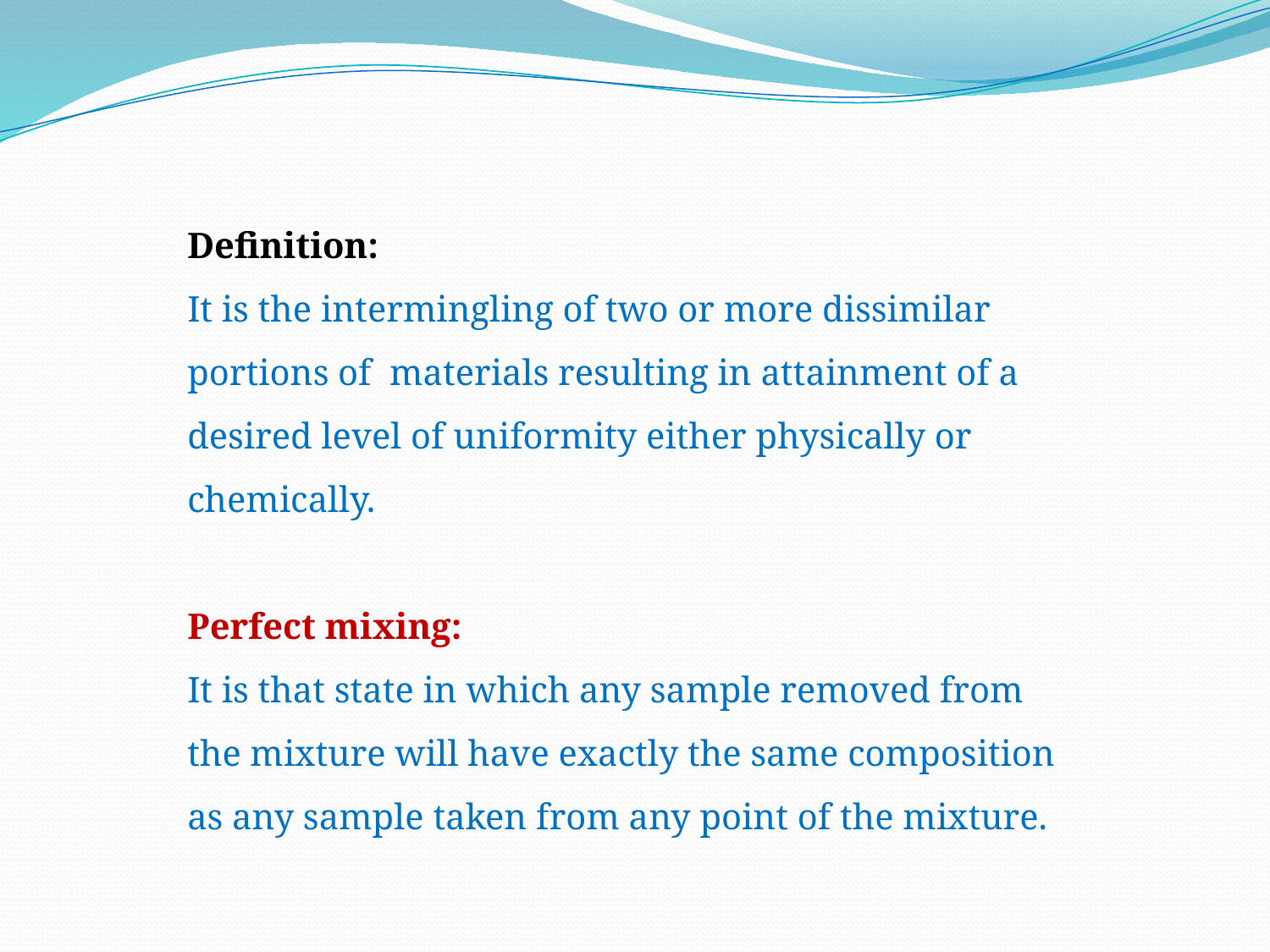

Definition:
It is the intermingling of two or more dissimilar portions of  materials resulting in attainment of a desired level of uniformity either physically or chemically.

Perfect mixing:
It is that state in which any sample removed from the mixture will have exactly the same composition as any sample taken from any point of the mixture.